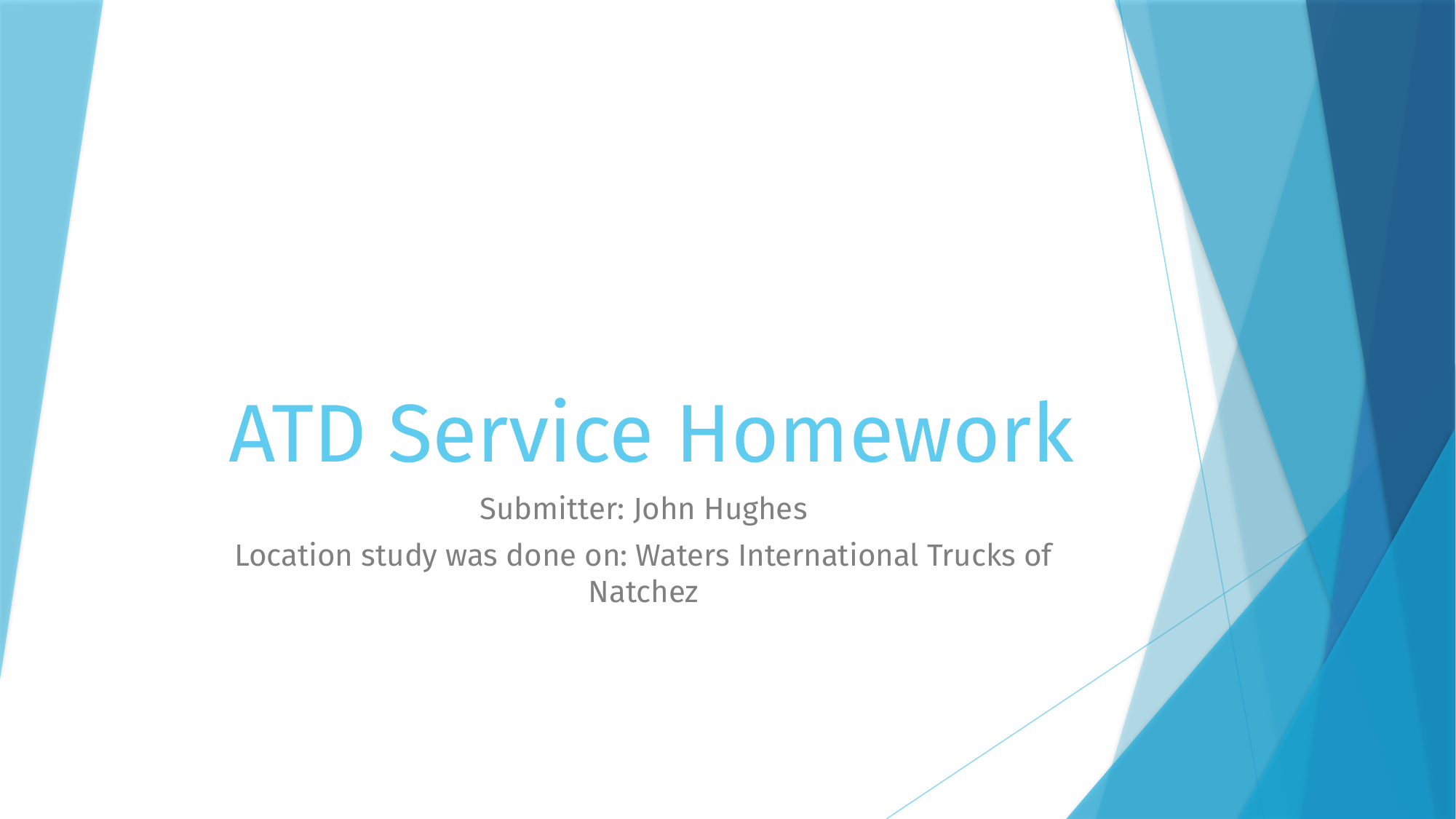

# ATD Service Homework
Submitter: John Hughes
Location study was done on: Waters International Trucks of Natchez